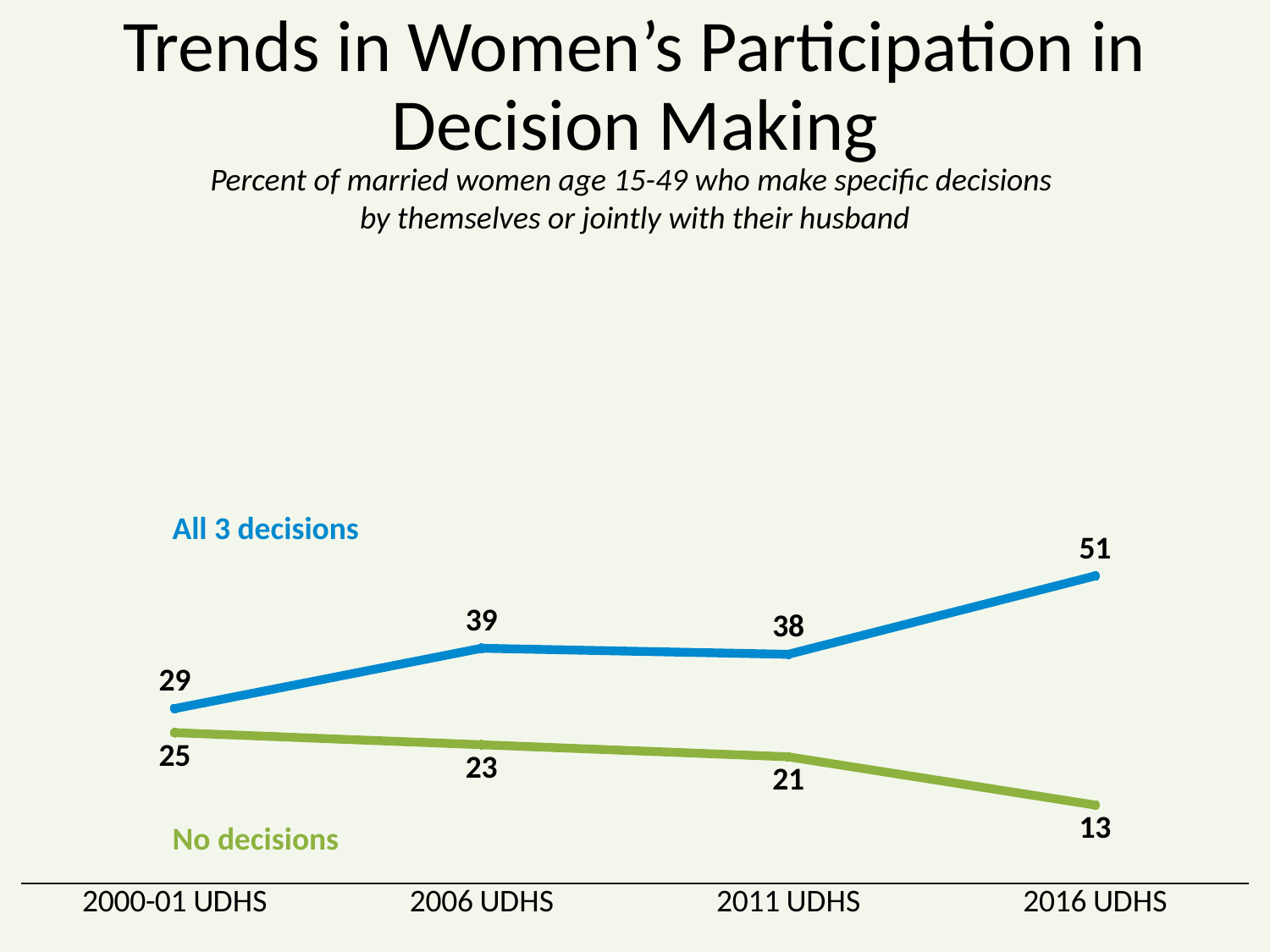

# Trends in Women’s Participation in Decision Making
Percent of married women age 15-49 who make specific decisions
by themselves or jointly with their husband

### Chart

| Category | All 3 decisions | No decisions |
|---|---|---|
| 2000-01 UDHS | 29.0 | 25.0 |
| 2006 UDHS | 39.0 | 23.0 |
| 2011 UDHS | 38.0 | 21.0 |
| 2016 UDHS | 51.0 | 13.0 |
All 3 decisions
No decisions